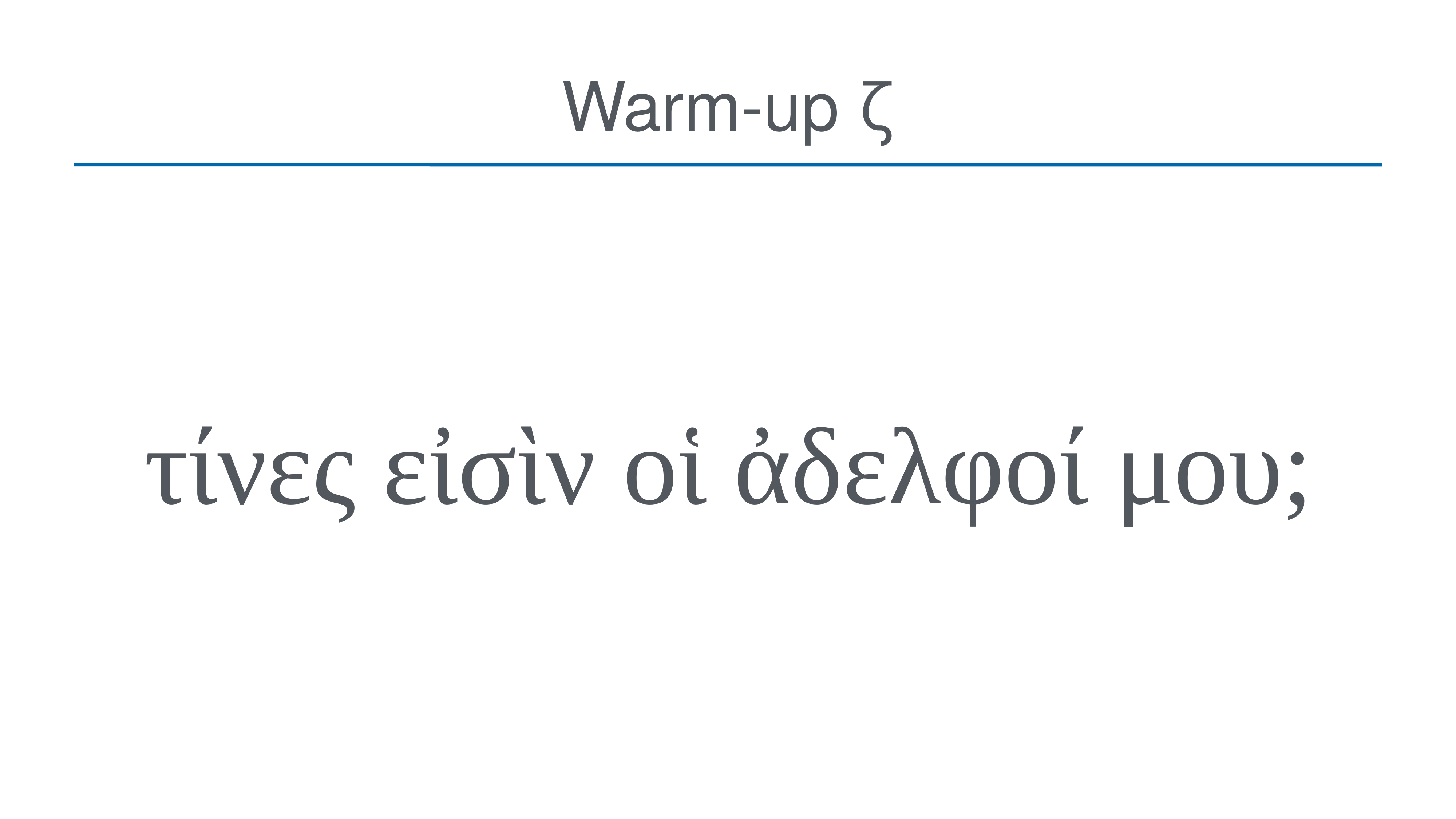

# Warm-up ζ
τίνες εἰσὶν οἱ ἀδελφοί μου;